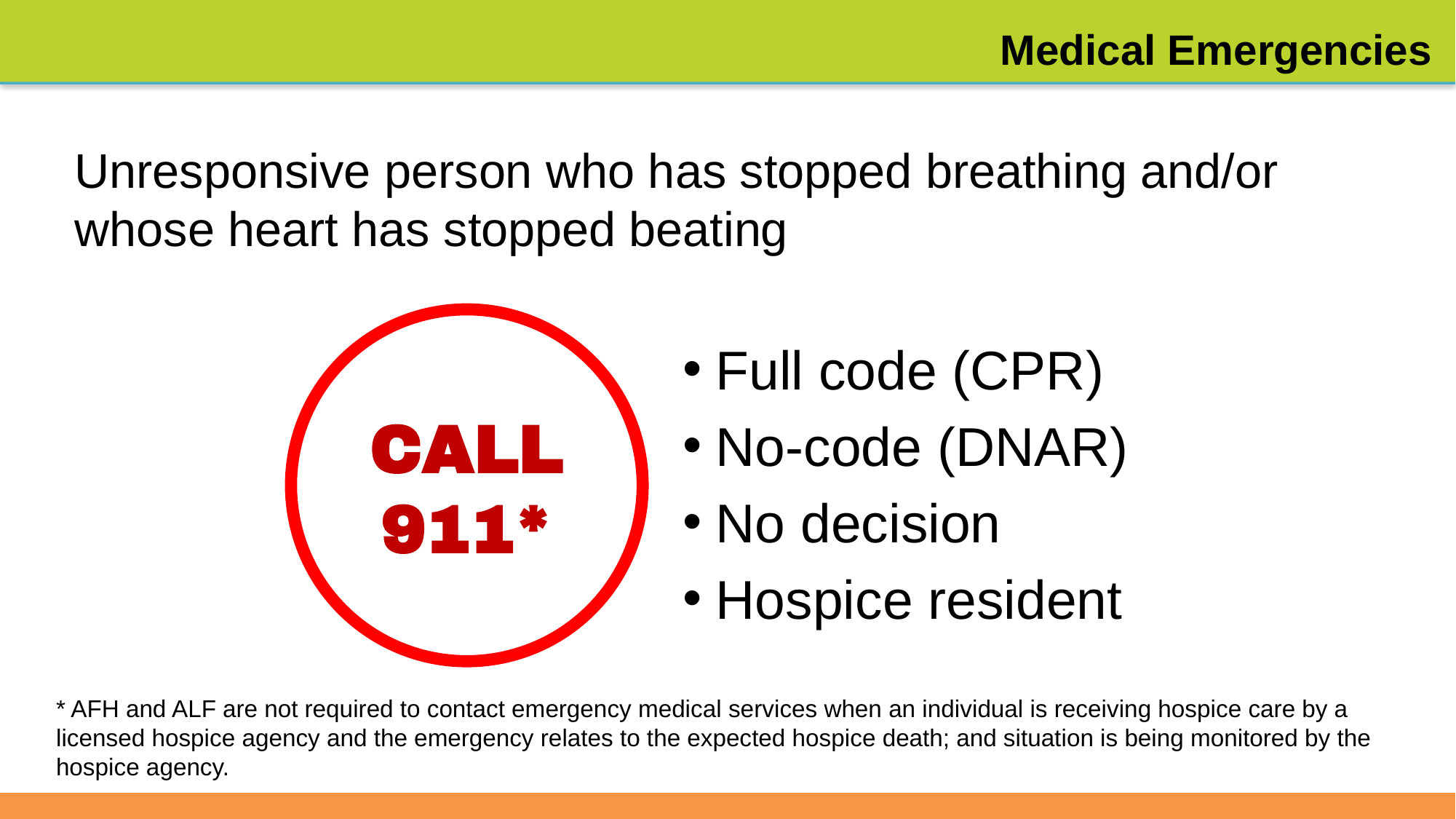

# Medical Emergencies
Unresponsive person who has stopped breathing and/or whose heart has stopped beating

Full code (CPR)
No-code (DNAR)
No decision
Hospice resident
CALL
911*
* AFH and ALF are not required to contact emergency medical services when an individual is receiving hospice care by a licensed hospice agency and the emergency relates to the expected hospice death; and situation is being monitored by the hospice agency.